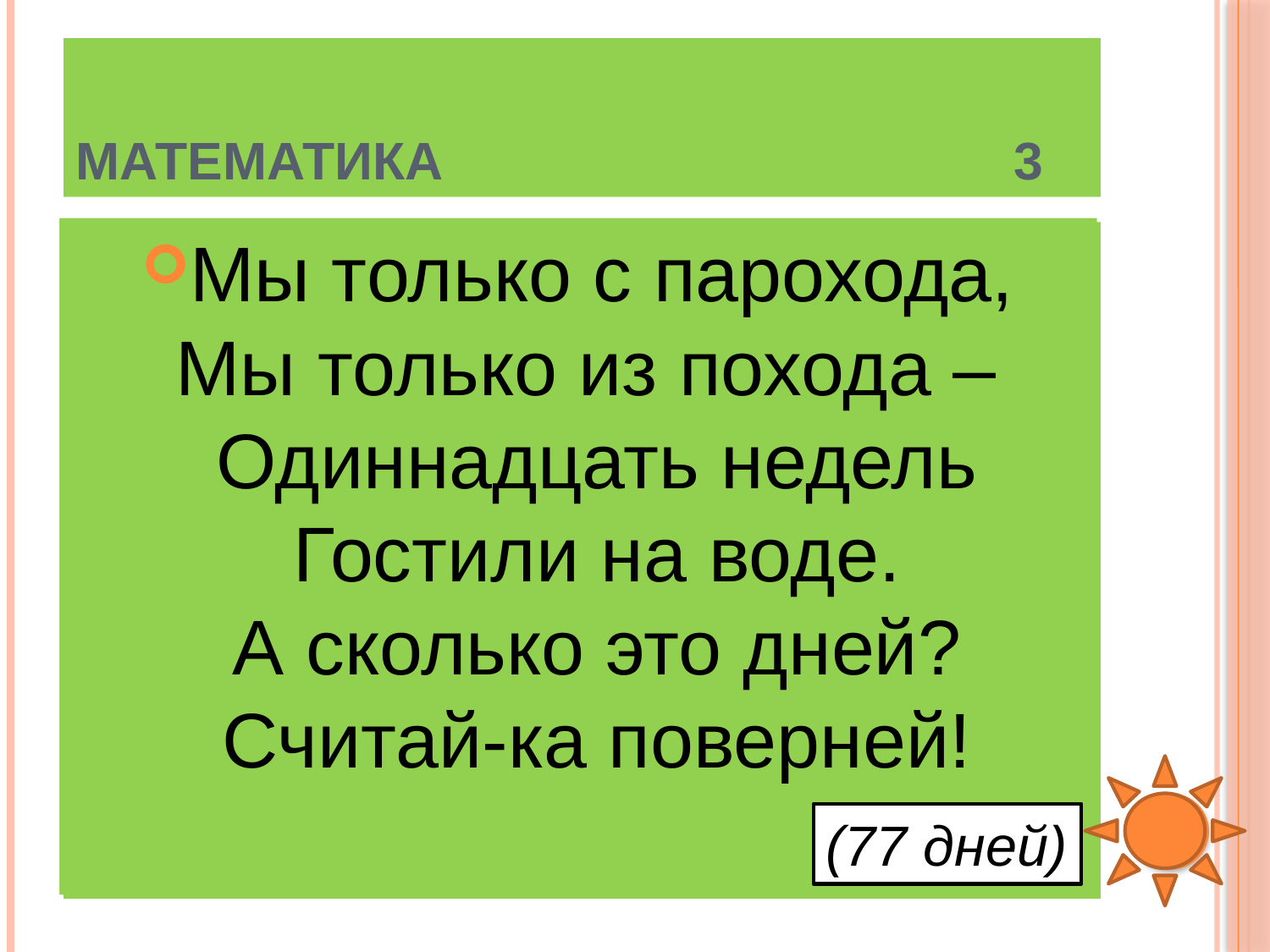

# Математика                                       3
Пастух сплел сначала 8 лаптей, потом еще 4 лаптя. На пару лаптей идет 3 фунта лыка. Сколько лыка пошло на все лапти?
Мы только с парохода,
Мы только из похода – 
Одиннадцать недель
Гостили на воде.
А сколько это дней?
Считай-ка поверней!
В доме сгорало каждый вечер по 2 фунта керосина. Сколько керосина сгорело за неделю?

(18 фунтов.)
(5600 г или 14 фунтов.)
(77 дней)